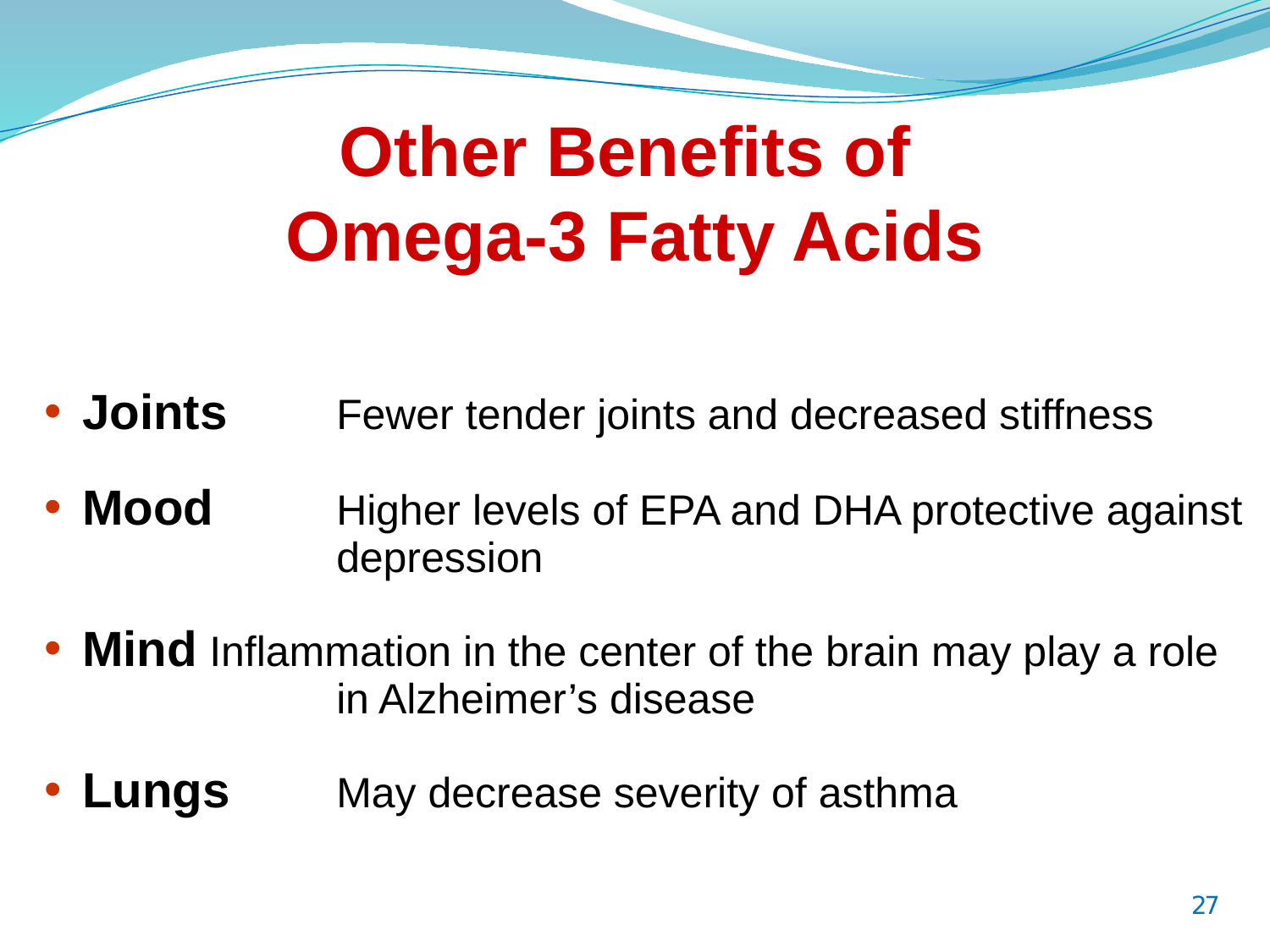

# Other Benefits of Omega-3 Fatty Acids
Joints 	Fewer tender joints and decreased stiffness
Mood	Higher levels of EPA and DHA protective against
		depression
Mind	Inflammation in the center of the brain may play a role
		in Alzheimer’s disease
Lungs	May decrease severity of asthma
27